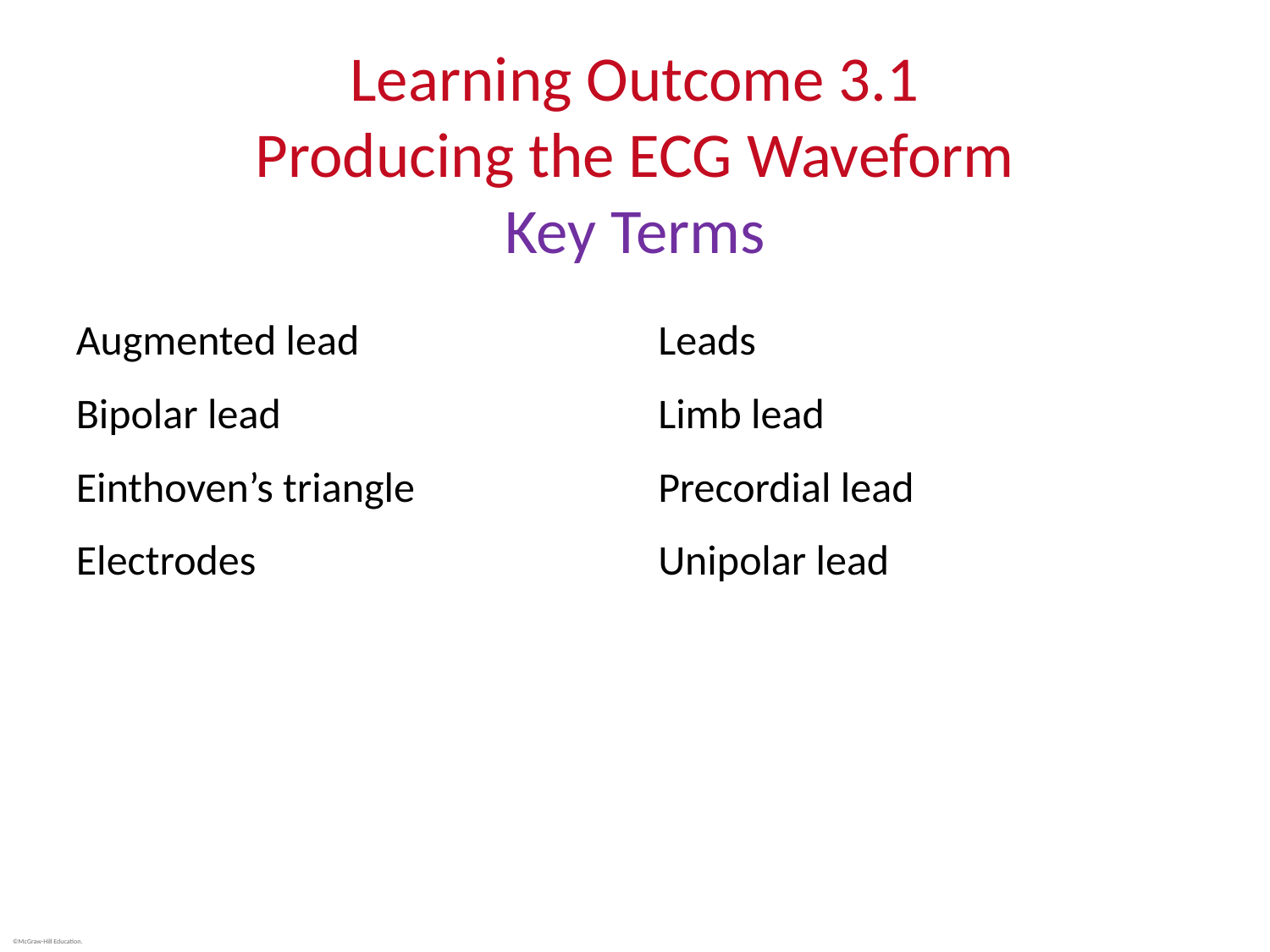

# Learning Outcome 3.1 Producing the ECG Waveform Key Terms
Augmented lead
Bipolar lead
Einthoven’s triangle
Electrodes
Leads
Limb lead
Precordial lead
Unipolar lead